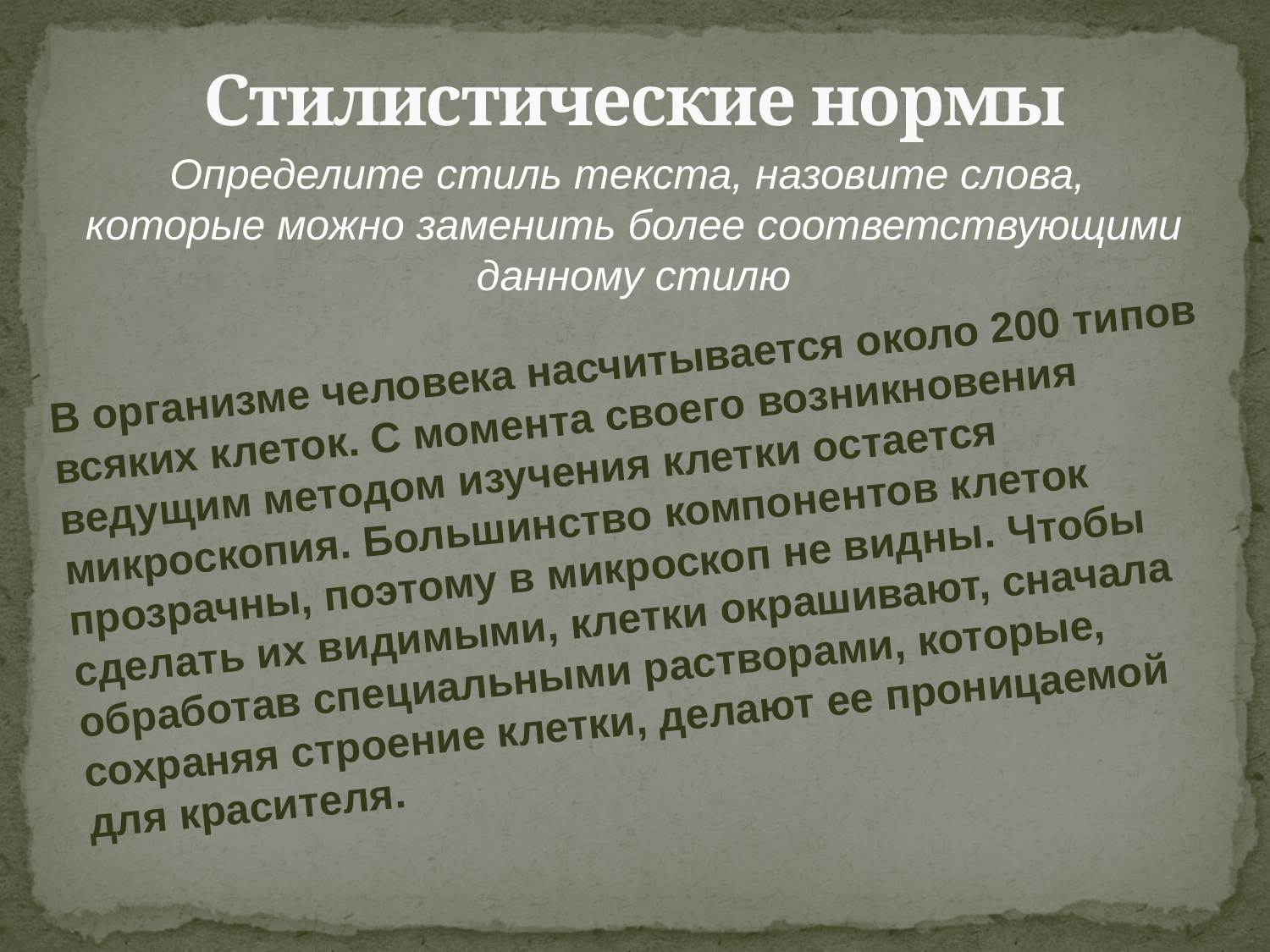

# Стилистические нормы
Определите стиль текста, назовите слова,
которые можно заменить более соответствующими данному стилю

В организме человека насчитывается около 200 типов всяких клеток. С момента своего возникновения ведущим методом изучения клетки остается микроскопия. Большинство компонентов клеток прозрачны, поэтому в микроскоп не видны. Чтобы сделать их видимыми, клетки окрашивают, сначала обработав специальными растворами, которые, сохраняя строение клетки, делают ее проницаемой для красителя.